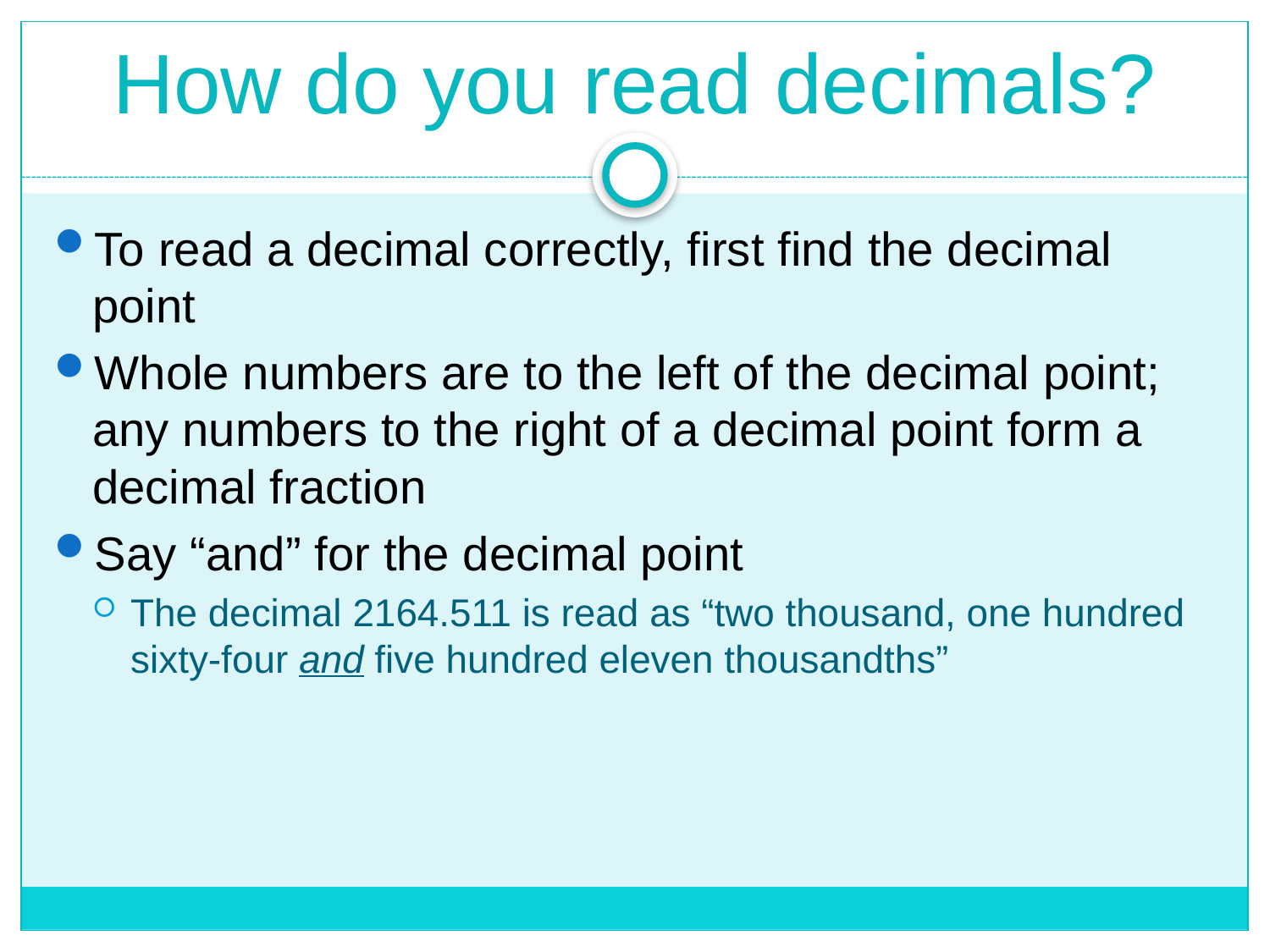

# How do you read decimals?
To read a decimal correctly, first find the decimal point
Whole numbers are to the left of the decimal point; any numbers to the right of a decimal point form a decimal fraction
Say “and” for the decimal point
The decimal 2164.511 is read as “two thousand, one hundred sixty-four and five hundred eleven thousandths”